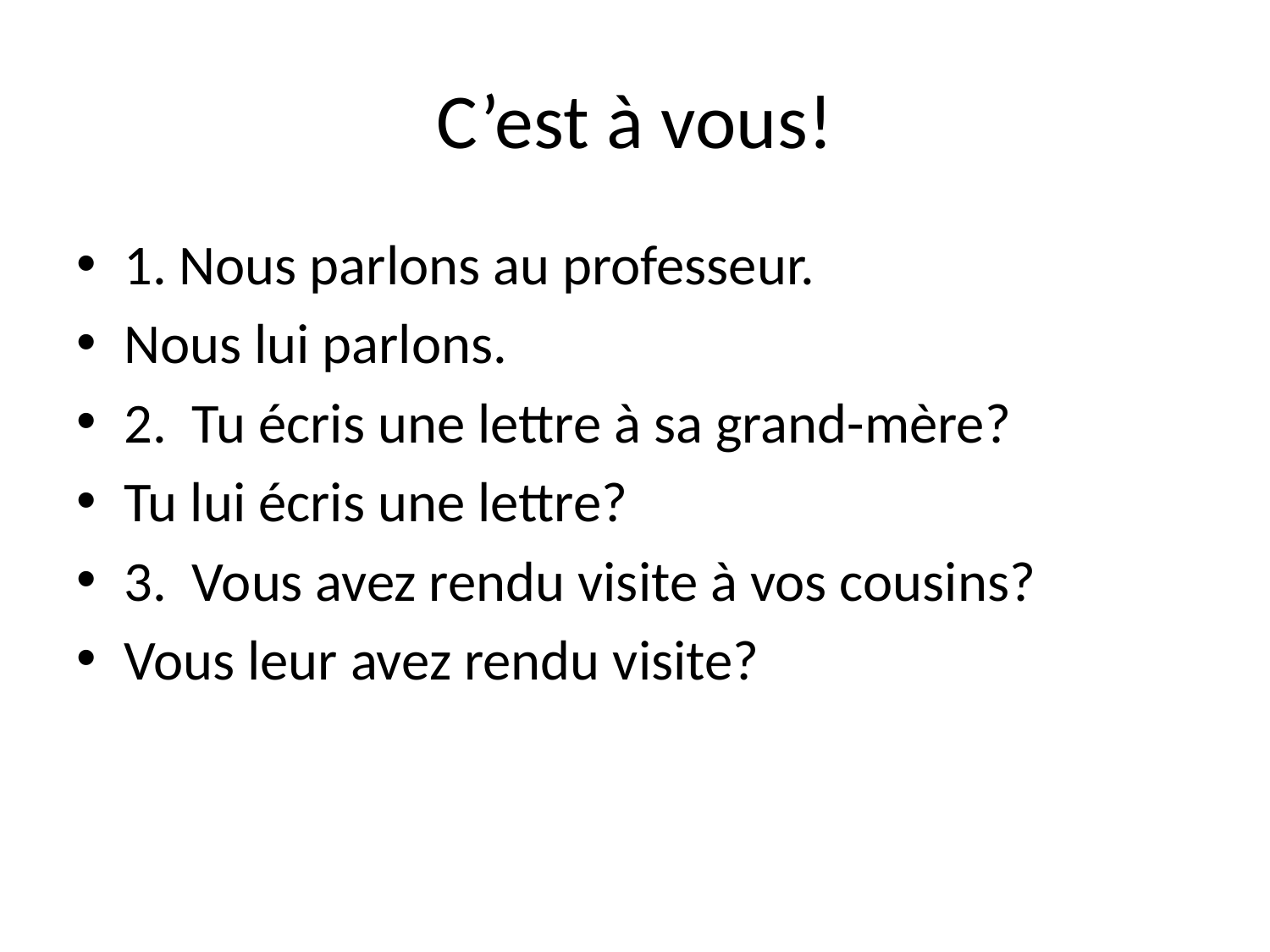

# C’est à vous!
1. Nous parlons au professeur.
Nous lui parlons.
2.  Tu écris une lettre à sa grand-mère?
Tu lui écris une lettre?
3.  Vous avez rendu visite à vos cousins?
Vous leur avez rendu visite?